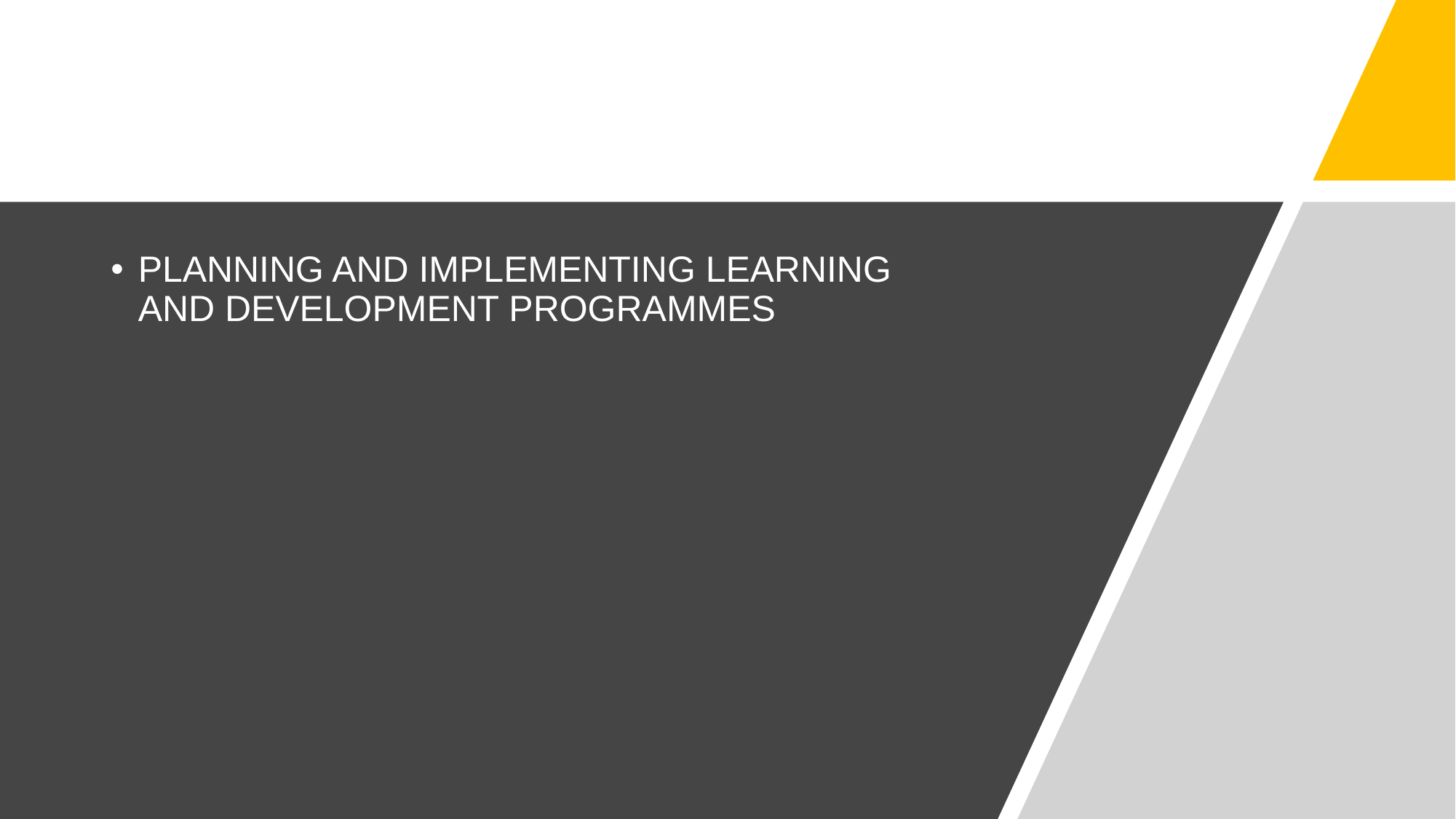

PLANNING AND IMPLEMENTING LEARNING AND DEVELOPMENT PROGRAMMES